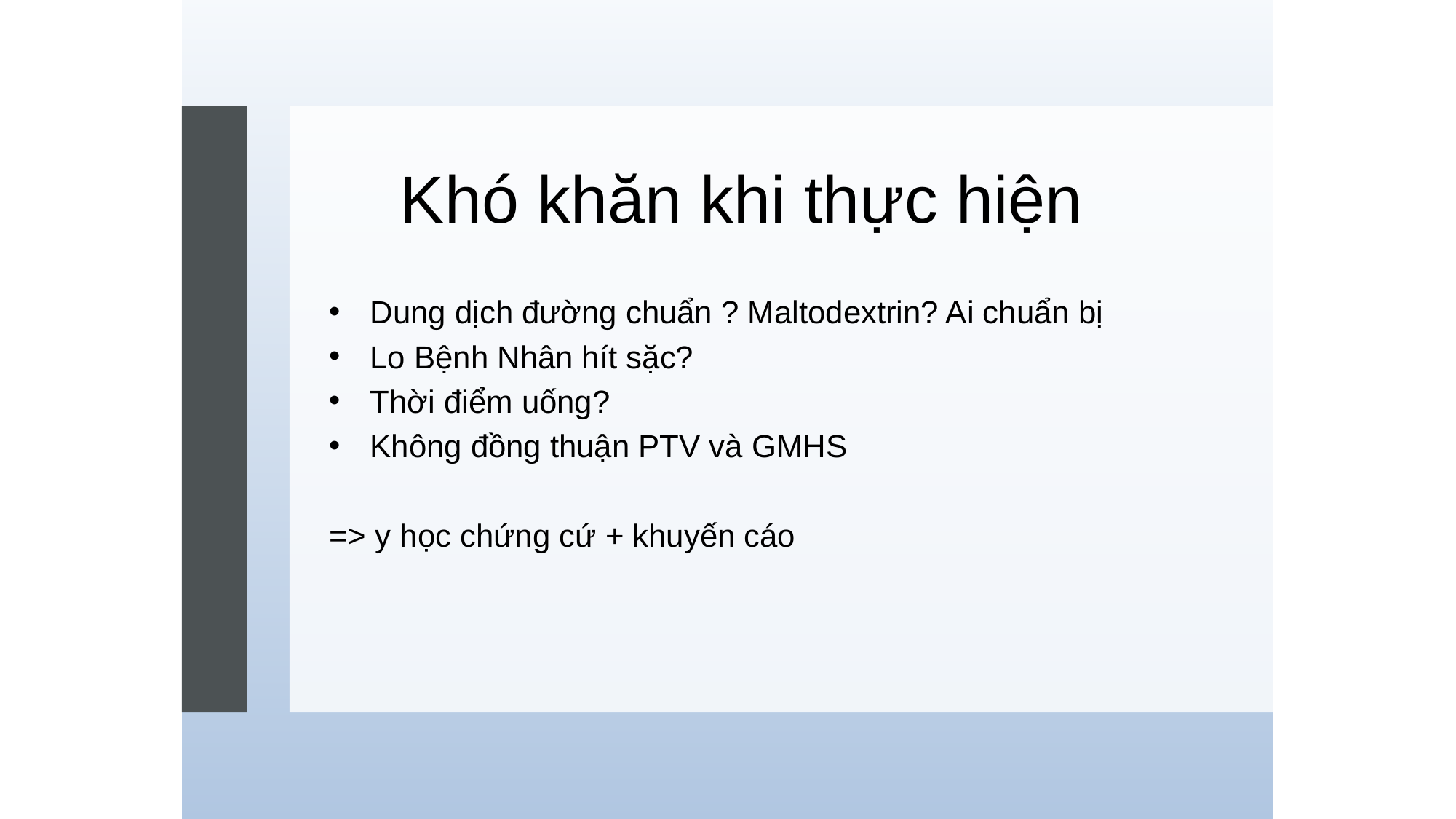

# Khó khăn khi thực hiện
Dung dịch đường chuẩn ? Maltodextrin? Ai chuẩn bị
Lo Bệnh Nhân hít sặc?
Thời điểm uống?
Không đồng thuận PTV và GMHS

=> y học chứng cứ + khuyến cáo